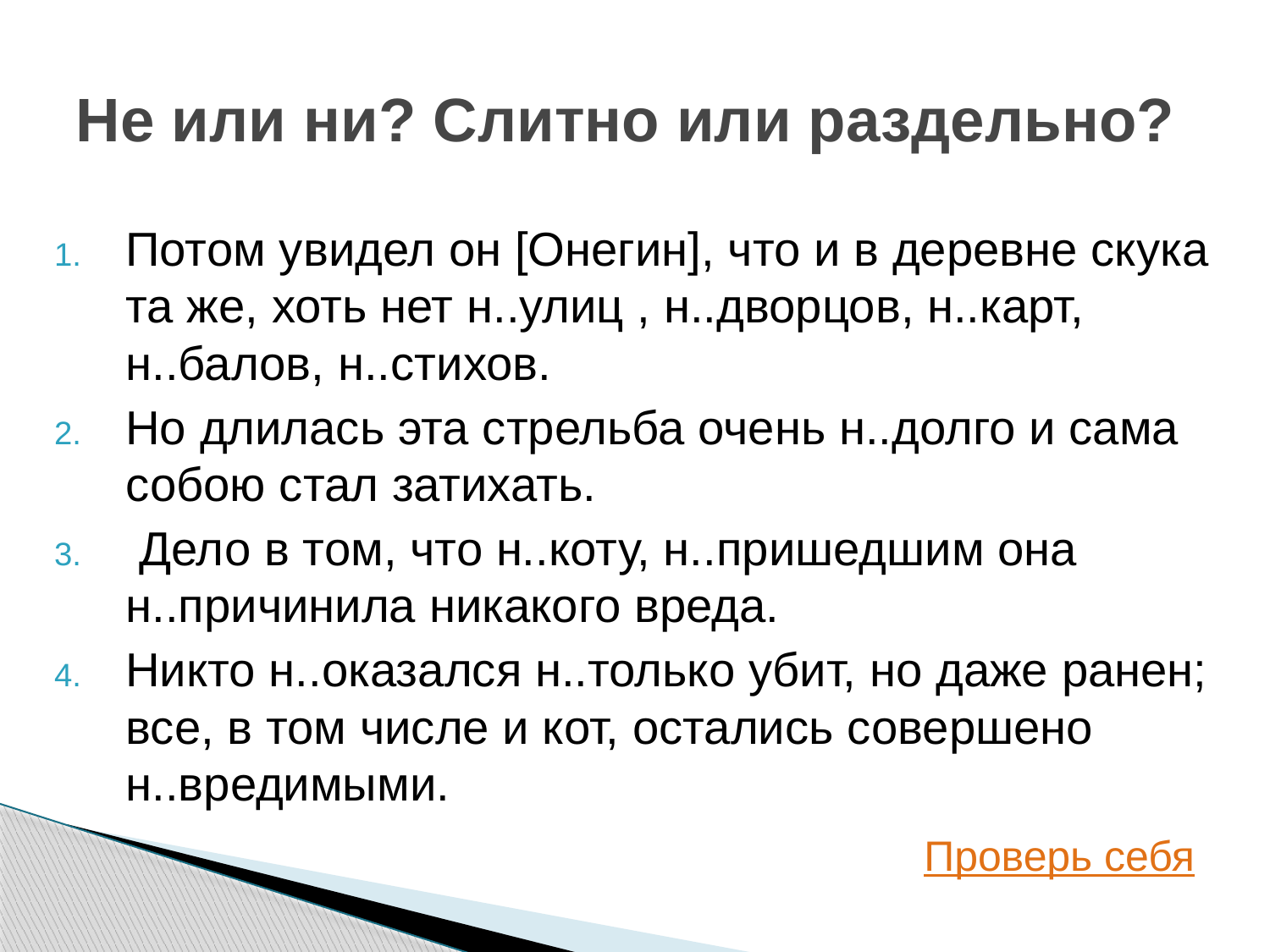

# Не или ни? Слитно или раздельно?
Потом увидел он [Онегин], что и в деревне скука та же, хоть нет н..улиц , н..дворцов, н..карт, н..балов, н..стихов.
Но длилась эта стрельба очень н..долго и сама собою стал затихать.
 Дело в том, что н..коту, н..пришедшим она н..причинила никакого вреда.
Никто н..оказался н..только убит, но даже ранен; все, в том числе и кот, остались совершено н..вредимыми.
Проверь себя